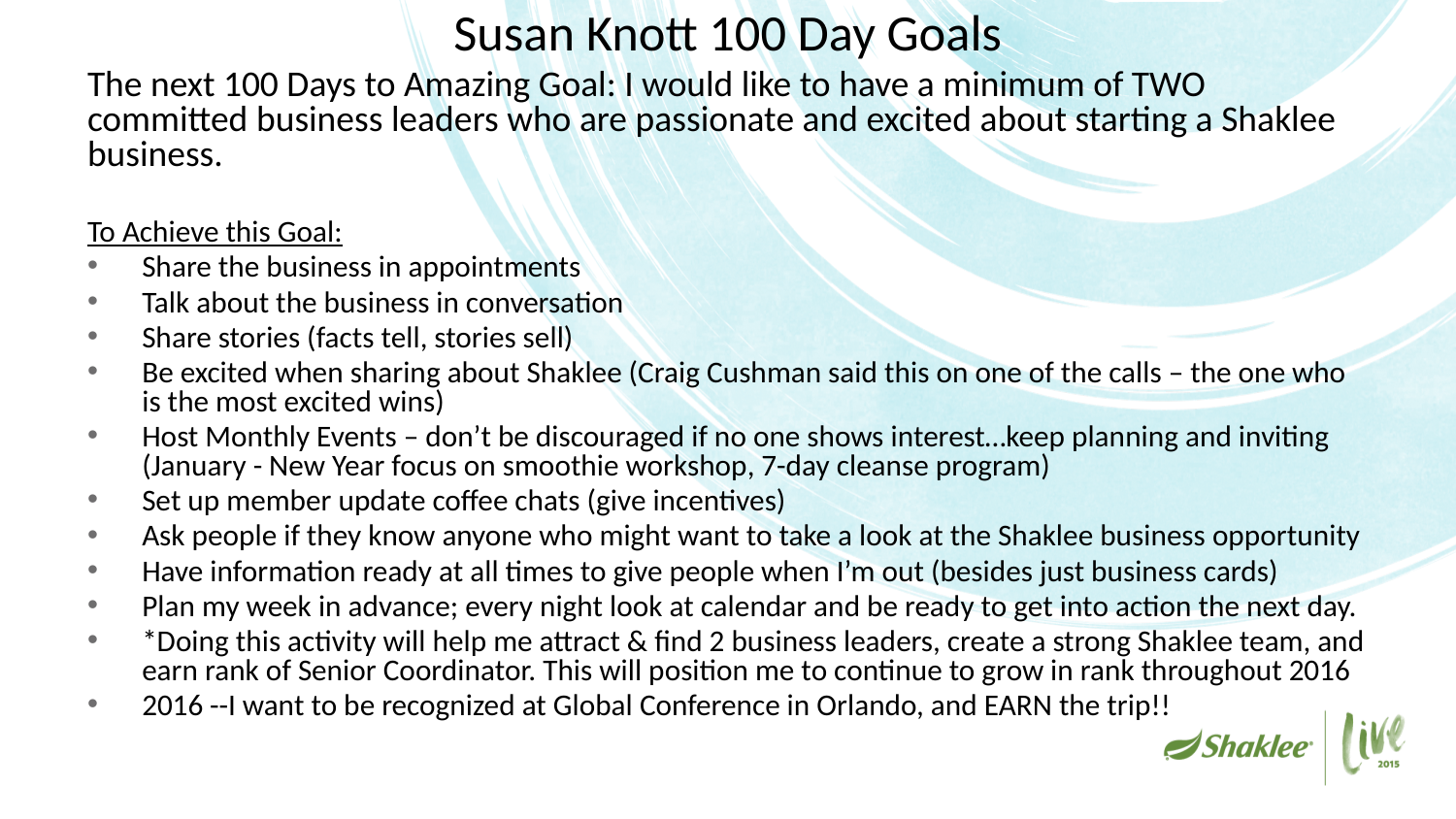

# Susan Knott 100 Day Goals
The next 100 Days to Amazing Goal: I would like to have a minimum of TWO committed business leaders who are passionate and excited about starting a Shaklee business.

To Achieve this Goal:
Share the business in appointments
Talk about the business in conversation
Share stories (facts tell, stories sell)
Be excited when sharing about Shaklee (Craig Cushman said this on one of the calls – the one who is the most excited wins)
Host Monthly Events – don’t be discouraged if no one shows interest…keep planning and inviting (January - New Year focus on smoothie workshop, 7-day cleanse program)
Set up member update coffee chats (give incentives)
Ask people if they know anyone who might want to take a look at the Shaklee business opportunity
Have information ready at all times to give people when I’m out (besides just business cards)
Plan my week in advance; every night look at calendar and be ready to get into action the next day.
*Doing this activity will help me attract & find 2 business leaders, create a strong Shaklee team, and earn rank of Senior Coordinator. This will position me to continue to grow in rank throughout 2016
2016 --I want to be recognized at Global Conference in Orlando, and EARN the trip!!